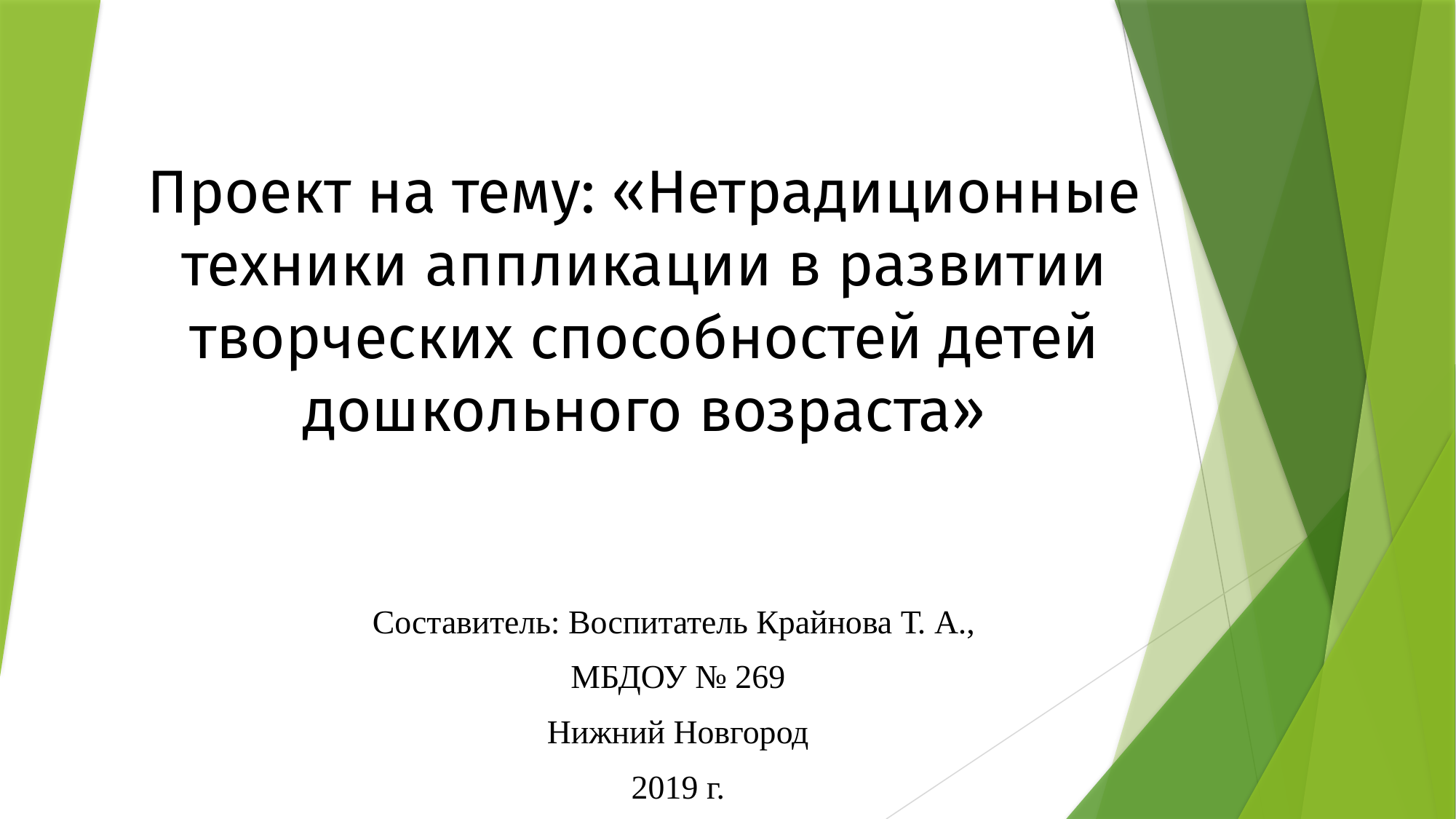

# Проект на тему: «Нетрадиционные техники аппликации в развитии творческих способностей детей дошкольного возраста»
Составитель: Воспитатель Крайнова Т. А.,
МБДОУ № 269
Нижний Новгород
2019 г.